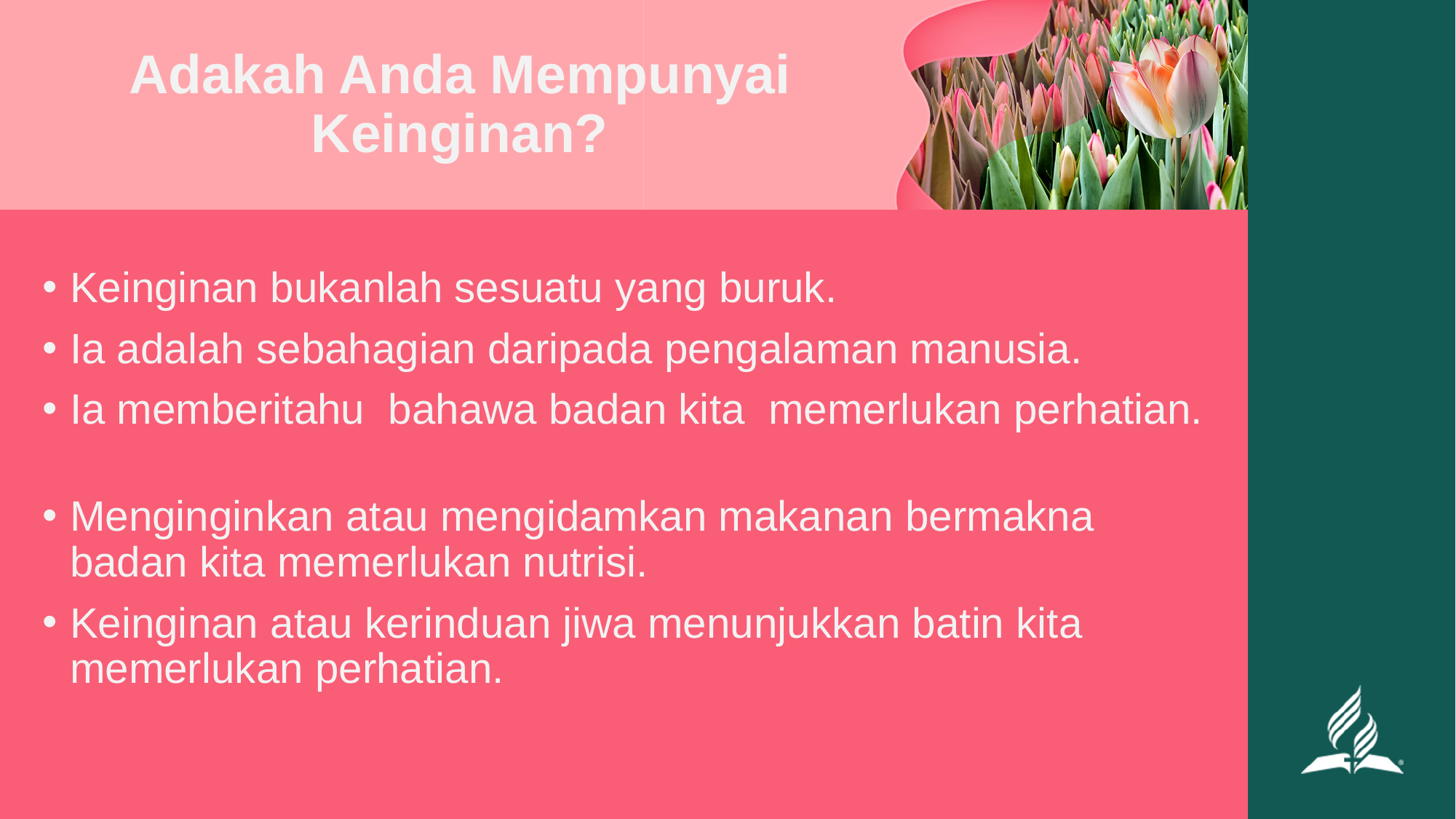

# Adakah Anda Mempunyai Keinginan?
Keinginan bukanlah sesuatu yang buruk.
Ia adalah sebahagian daripada pengalaman manusia.
Ia memberitahu  bahawa badan kita  memerlukan perhatian.
Menginginkan atau mengidamkan makanan bermakna badan kita memerlukan nutrisi.
Keinginan atau kerinduan jiwa menunjukkan batin kita memerlukan perhatian.